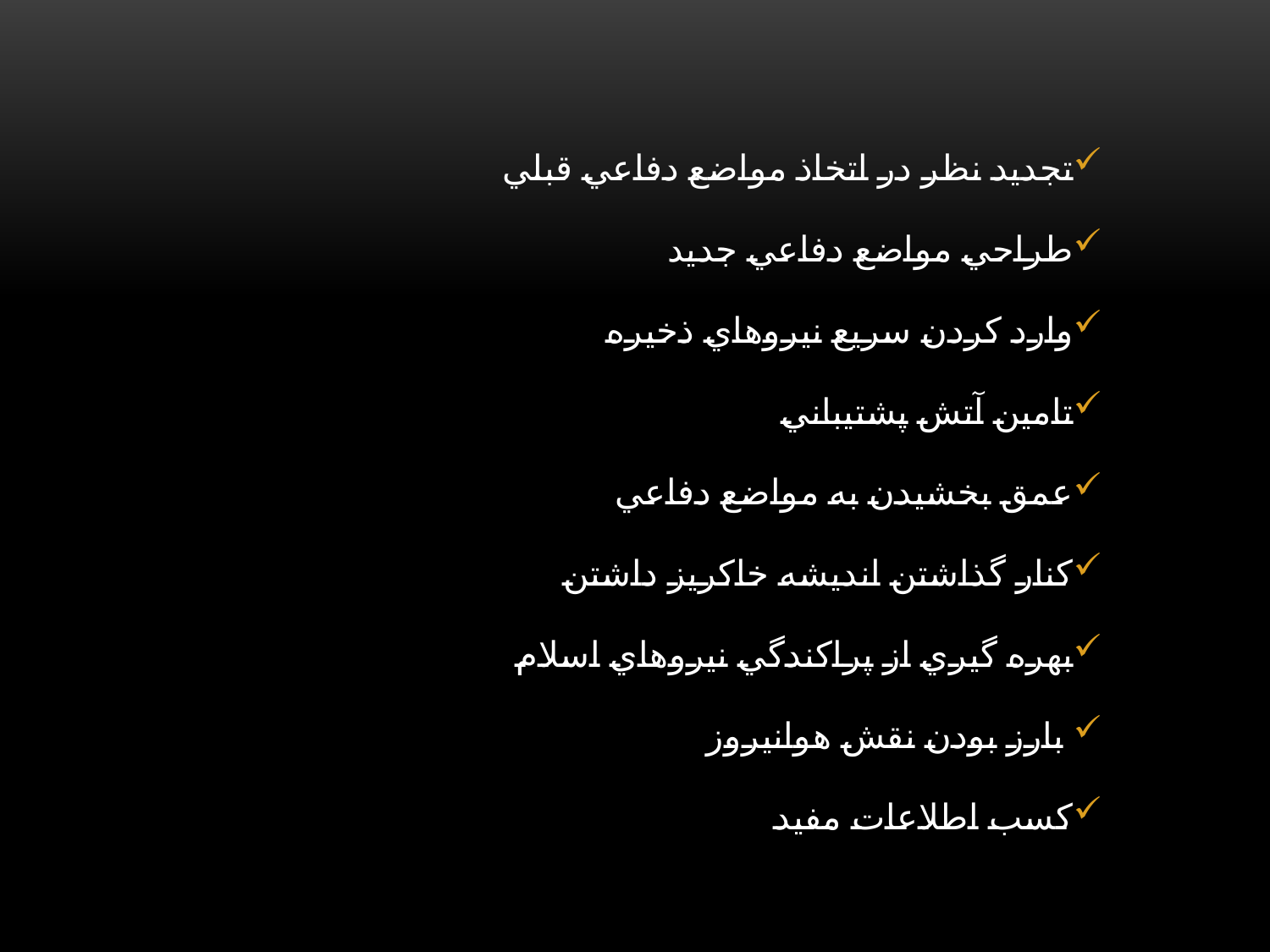

تجديد نظر در اتخاذ مواضع دفاعي قبلي
طراحي مواضع دفاعي جديد
وارد كردن سريع نيروهاي ذخيره
تامين آتش پشتيباني
عمق بخشيدن به مواضع دفاعي
كنار گذاشتن انديشه خاكريز داشتن
بهره گيري از پراكندگي نيروهاي اسلام
 بارز بودن نقش هوانيروز
كسب اطلاعات مفيد